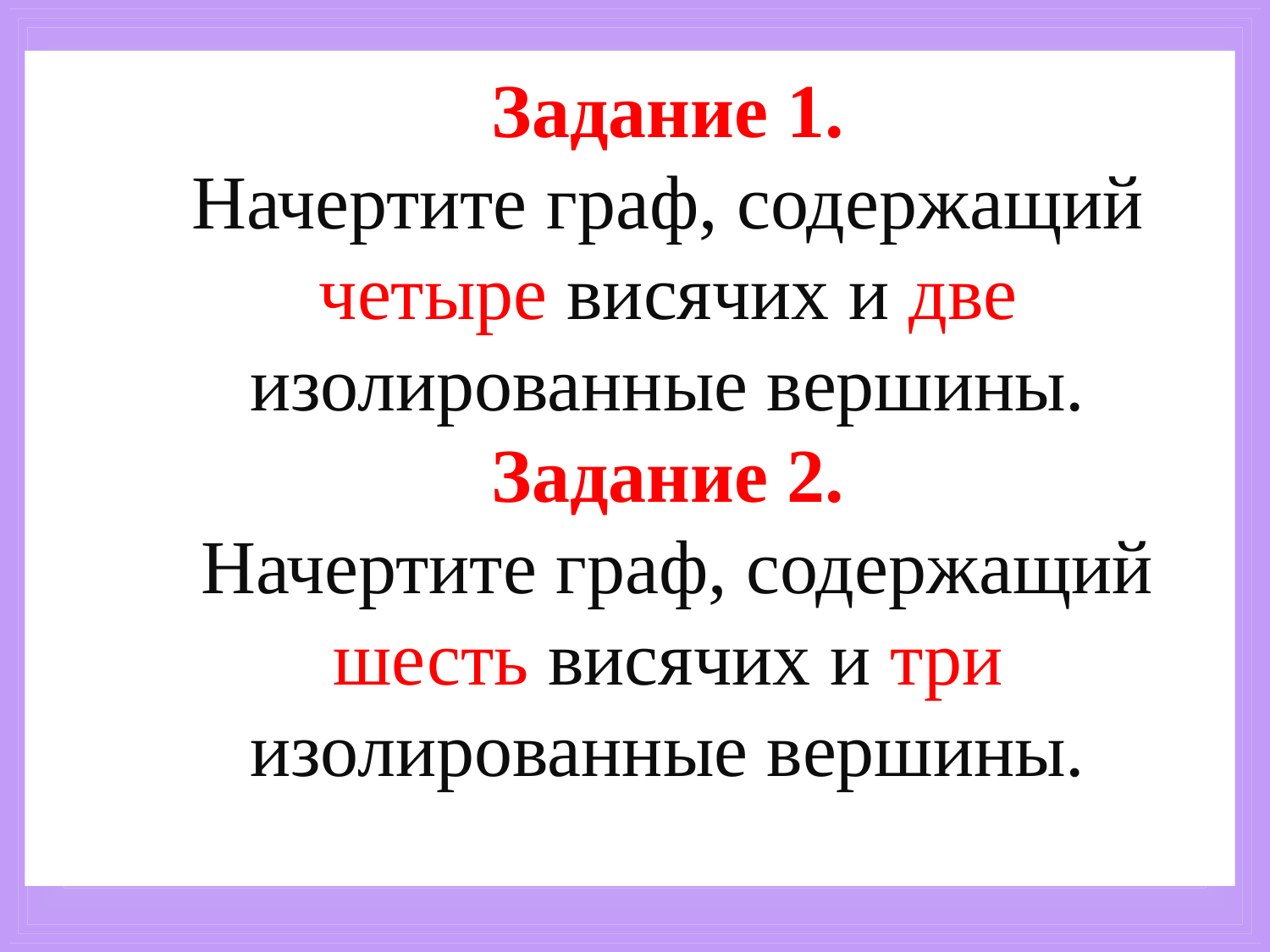

# Задание 1. Начертите граф, содержащий четыре висячих и две изолированные вершины. Задание 2. Начертите граф, содержащий шесть висячих и три изолированные вершины.